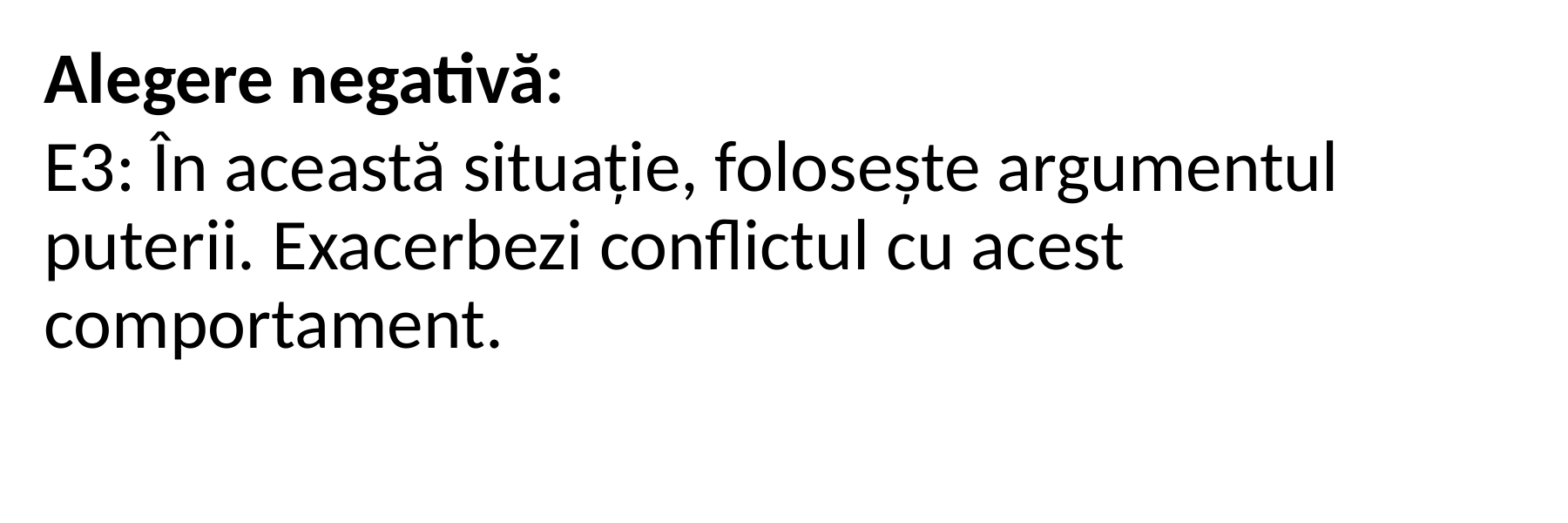

Alegere negativă:
E3: În această situație, folosește argumentul puterii. Exacerbezi conflictul cu acest comportament.